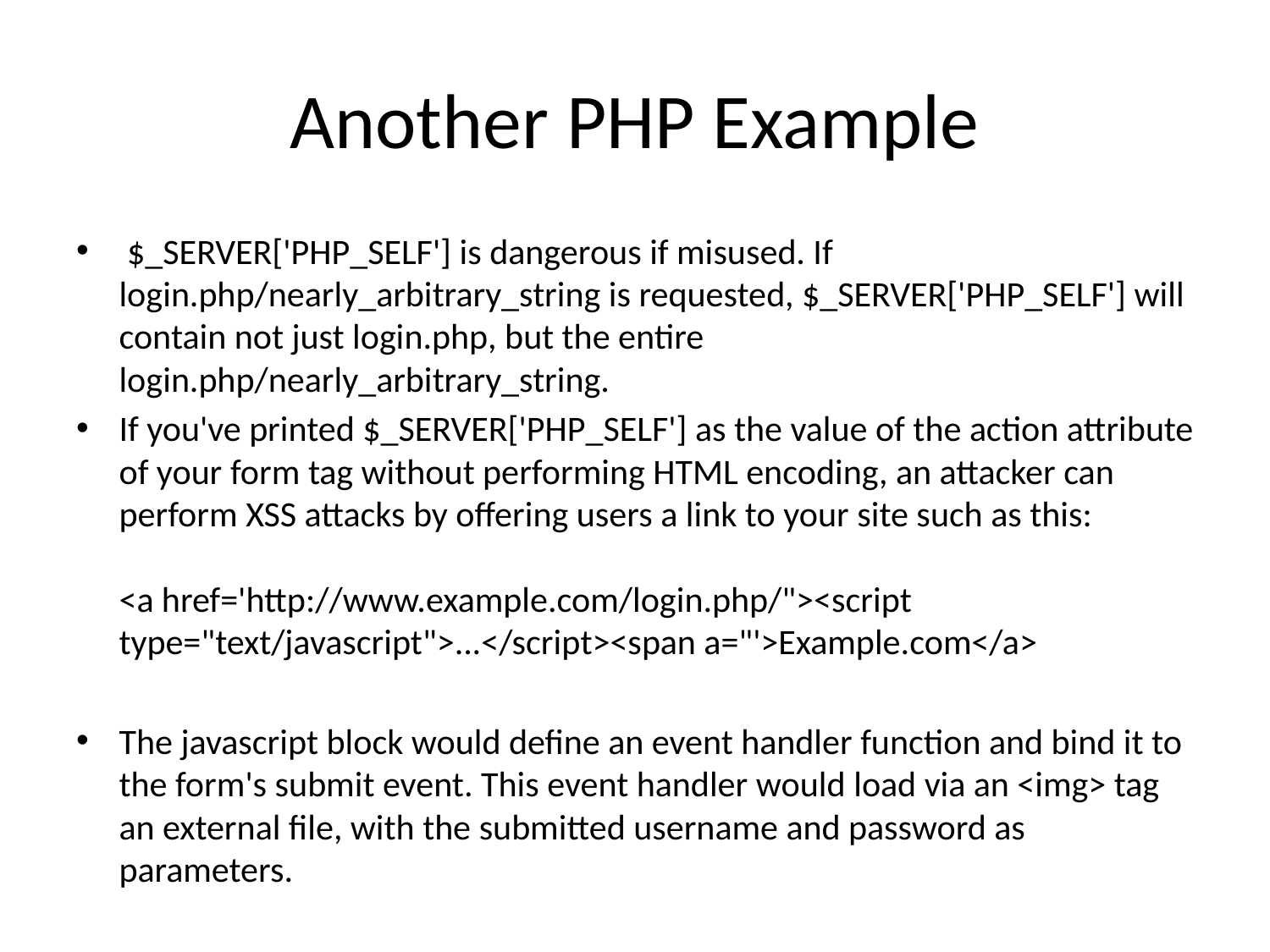

# Another PHP Example
 $_SERVER['PHP_SELF'] is dangerous if misused. If login.php/nearly_arbitrary_string is requested, $_SERVER['PHP_SELF'] will contain not just login.php, but the entire login.php/nearly_arbitrary_string.
If you've printed $_SERVER['PHP_SELF'] as the value of the action attribute of your form tag without performing HTML encoding, an attacker can perform XSS attacks by offering users a link to your site such as this:
<a href='http://www.example.com/login.php/"><script type="text/javascript">...</script><span a="'>Example.com</a>

The javascript block would define an event handler function and bind it to the form's submit event. This event handler would load via an <img> tag an external file, with the submitted username and password as parameters.